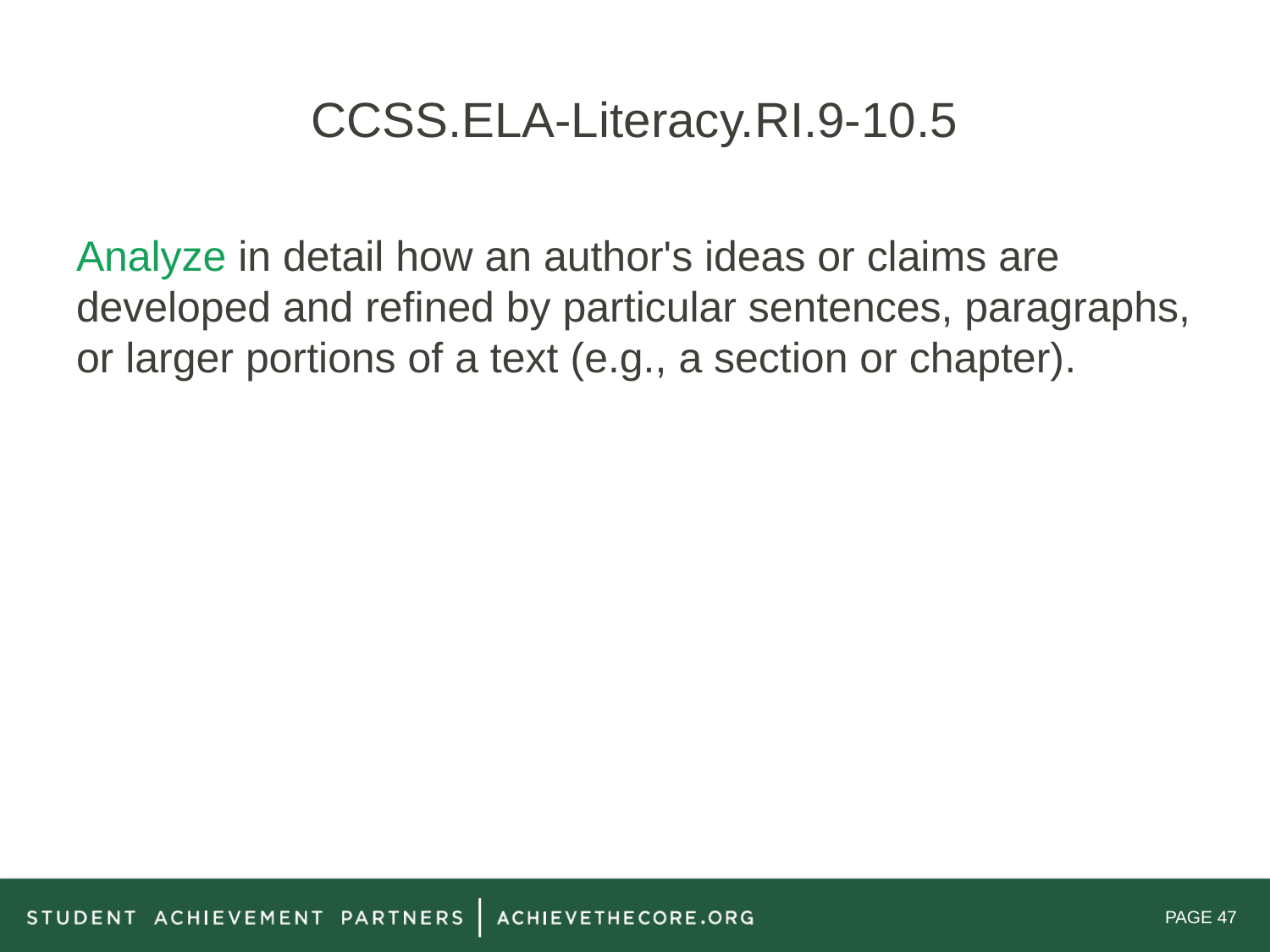

# CCSS.ELA-Literacy.RI.9-10.5
Analyze in detail how an author's ideas or claims are developed and refined by particular sentences, paragraphs, or larger portions of a text (e.g., a section or chapter).